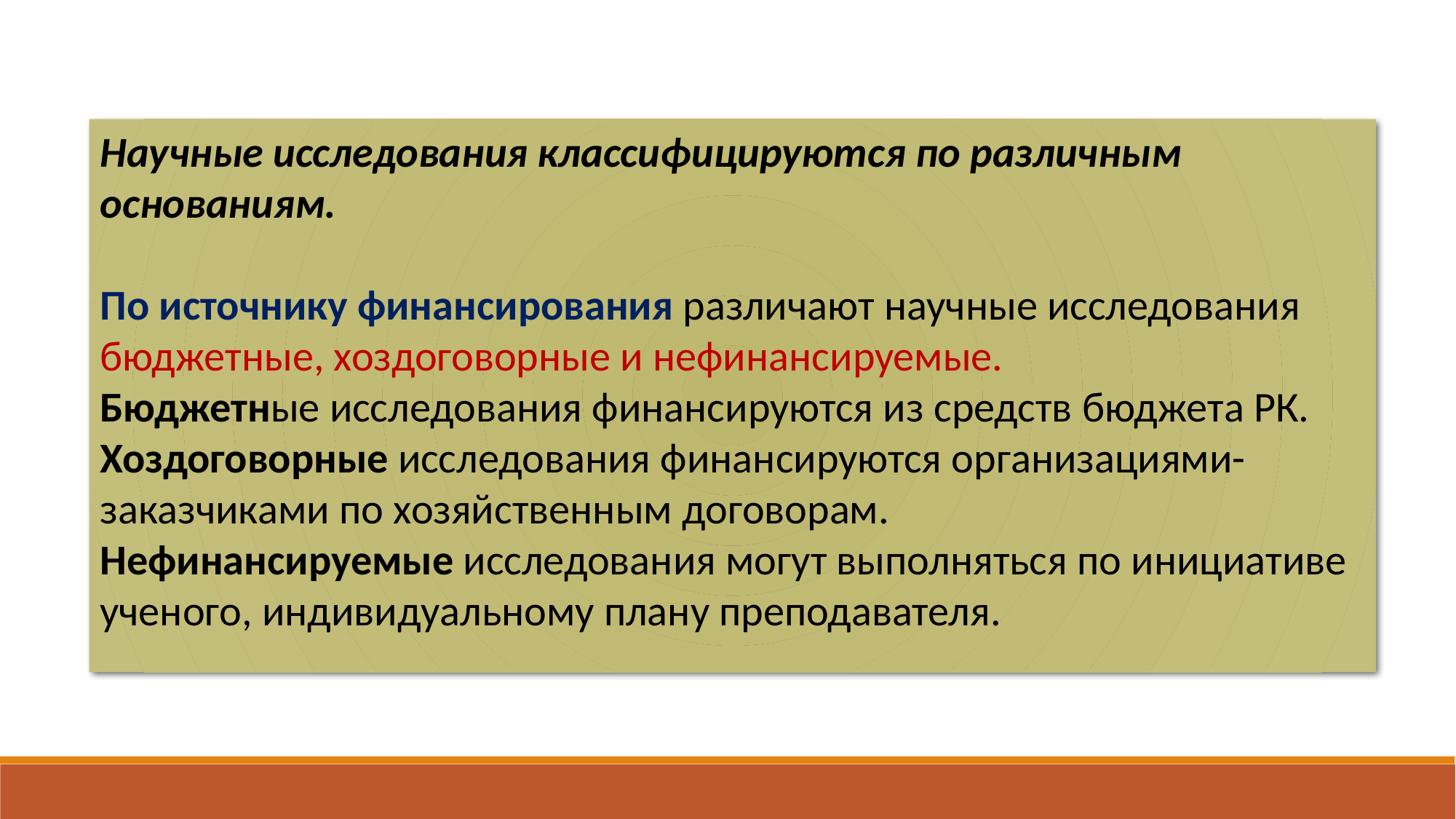

Научные исследования классифицируются по различным основаниям.

По источнику финансирования различают научные исследования бюджетные, хоздоговорные и нефинансируемые.
Бюджетные исследования финансируются из средств бюджета РК.
Хоздоговорные исследования финансируются организациями-заказчиками по хозяйственным договорам.
Нефинансируемые исследования могут выполняться по инициативе ученого, индивидуальному плану преподавателя.